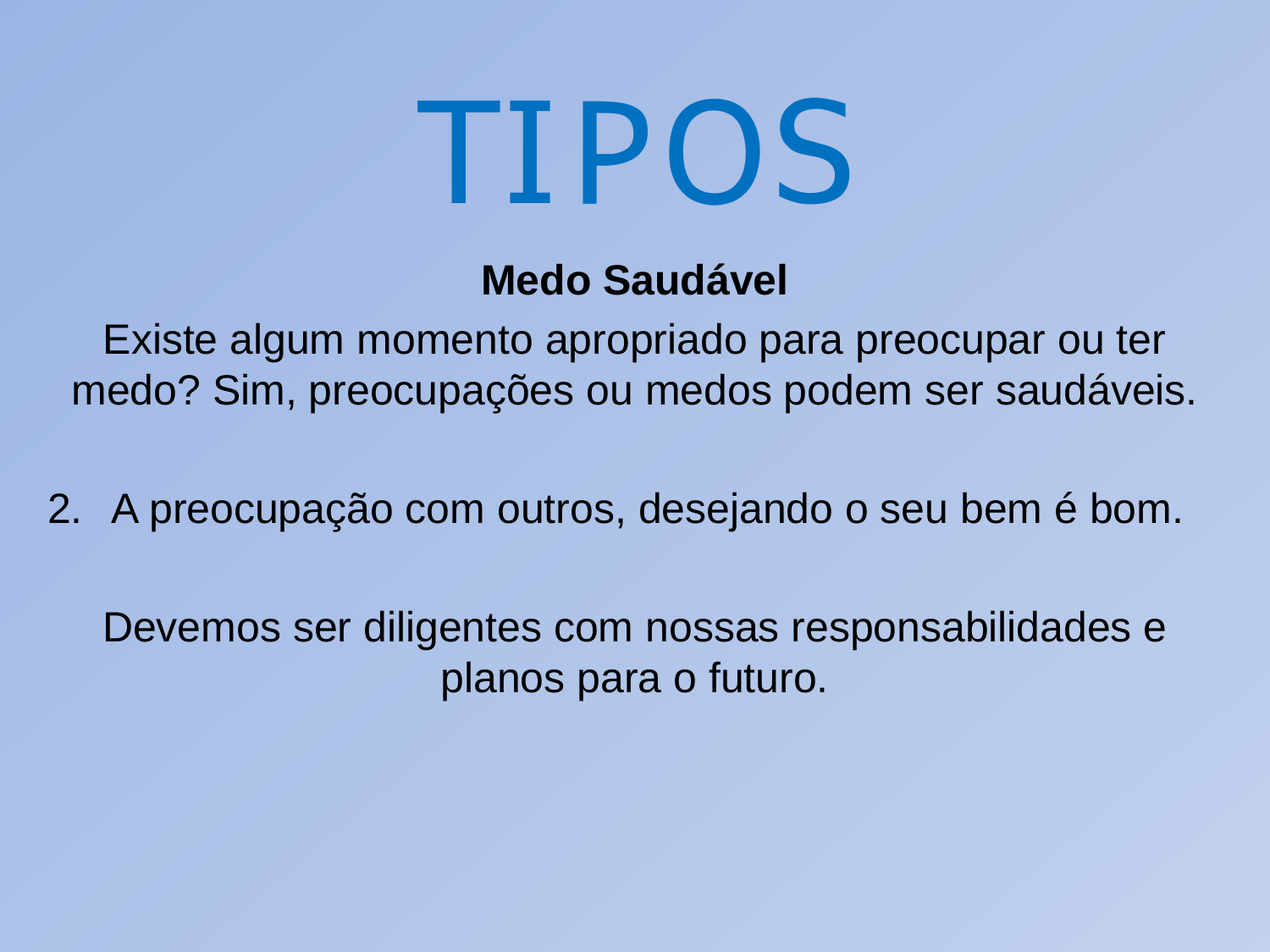

TIPOS

Medo Saudável
Existe algum momento apropriado para preocupar ou ter medo? Sim, preocupações ou medos podem ser saudáveis.

A preocupação com outros, desejando o seu bem é bom.

Devemos ser diligentes com nossas responsabilidades e planos para o futuro.